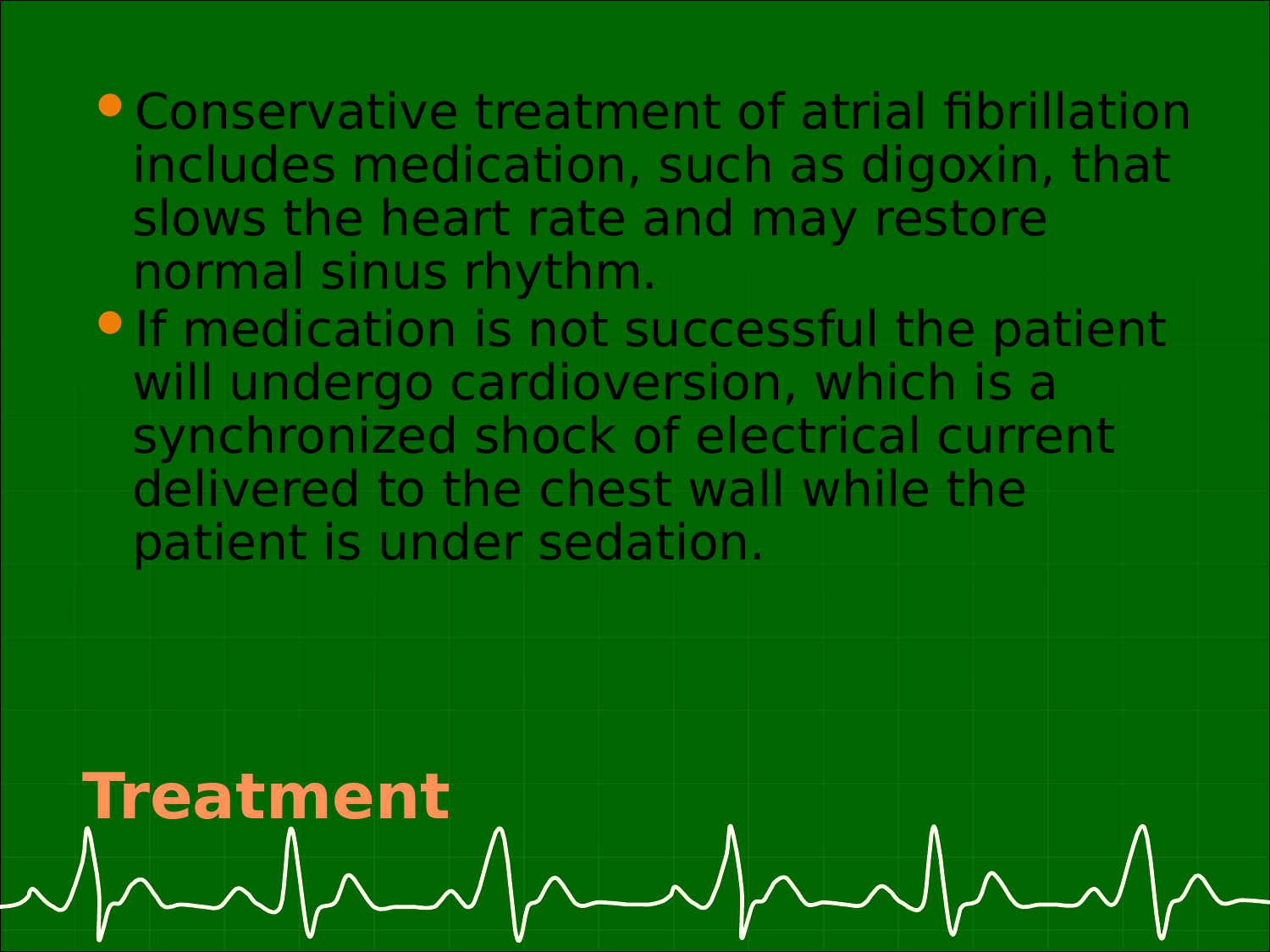

Conservative treatment of atrial fibrillation includes medication, such as digoxin, that slows the heart rate and may restore normal sinus rhythm.
If medication is not successful the patient will undergo cardioversion, which is a synchronized shock of electrical current delivered to the chest wall while the patient is under sedation.
# Treatment